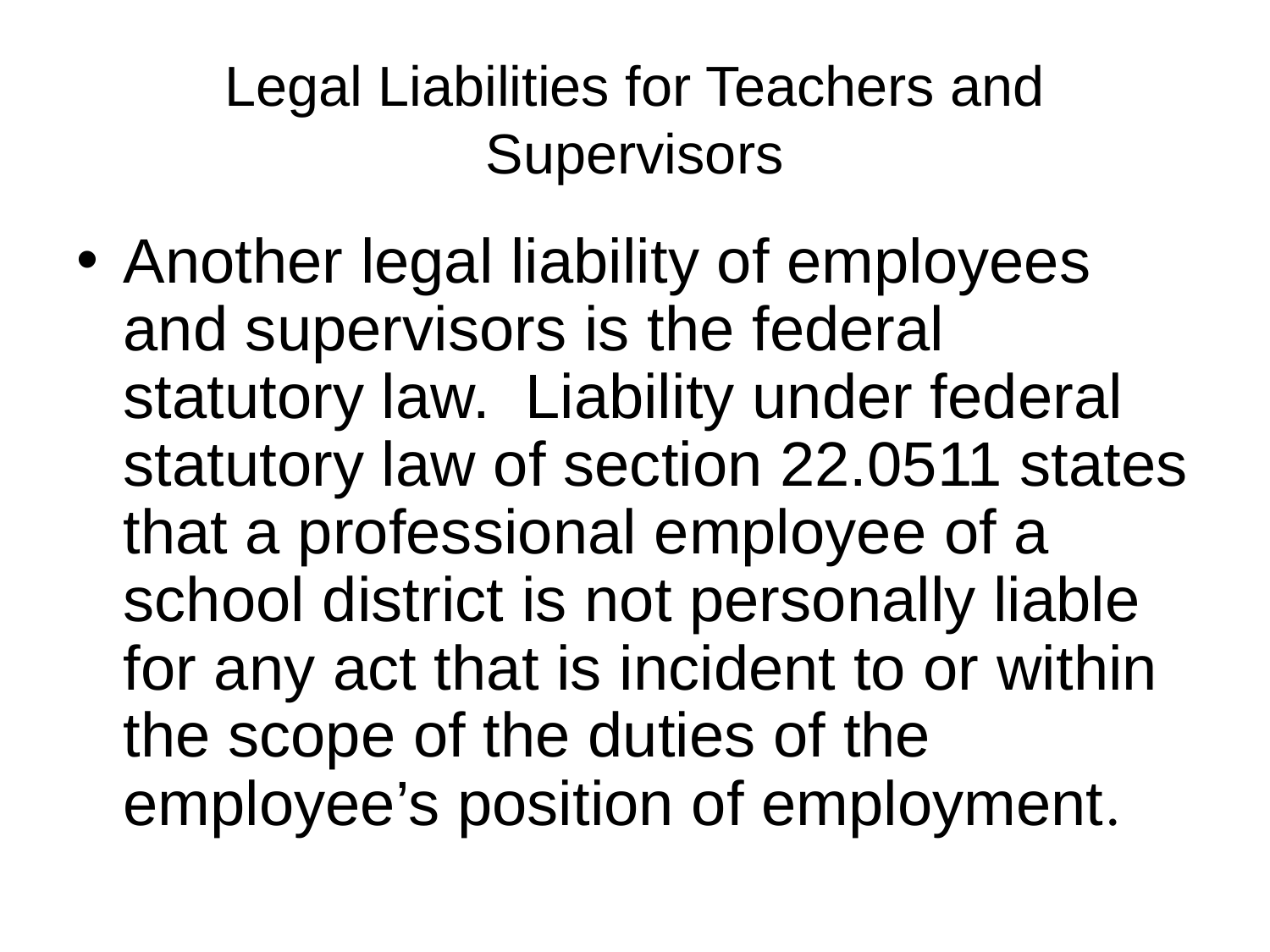

# Legal Liabilities for Teachers and Supervisors
Another legal liability of employees and supervisors is the federal statutory law.  Liability under federal statutory law of section 22.0511 states that a professional employee of a school district is not personally liable for any act that is incident to or within the scope of the duties of the employee’s position of employment.